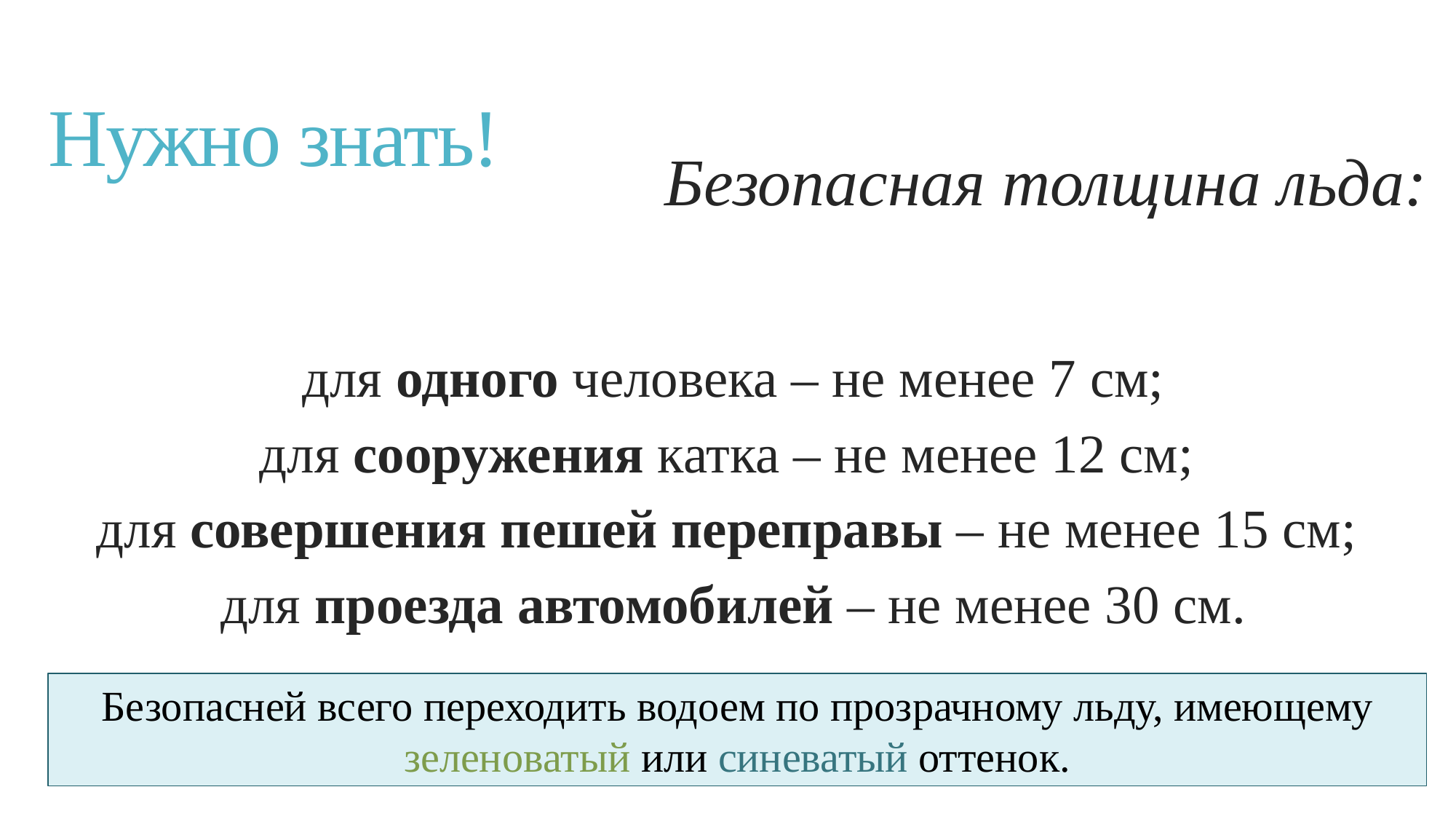

# Нужно знать!
Безопасная толщина льда:

для одного человека – не менее 7 см;
для сооружения катка – не менее 12 см;
для совершения пешей переправы – не менее 15 см;
для проезда автомобилей – не менее 30 см.

Безопасней всего переходить водоем по прозрачному льду, имеющему зеленоватый или синеватый оттенок.